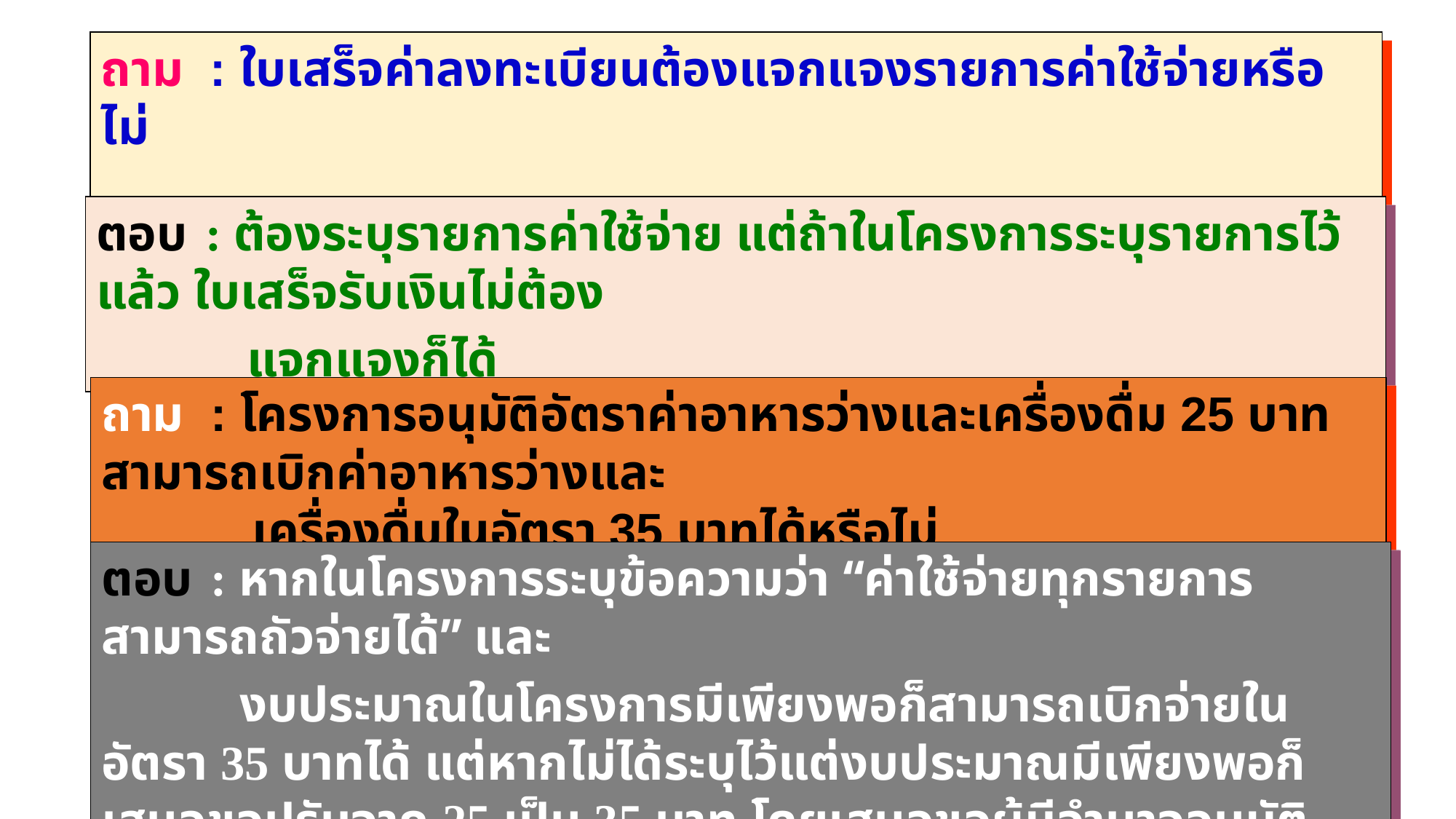

ถาม	: ใบเสร็จค่าลงทะเบียนต้องแจกแจงรายการค่าใช้จ่ายหรือไม่

ตอบ	: ต้องระบุรายการค่าใช้จ่าย แต่ถ้าในโครงการระบุรายการไว้แล้ว ใบเสร็จรับเงินไม่ต้อง
            แจกแจงก็ได้
ถาม	: โครงการอนุมัติอัตราค่าอาหารว่างและเครื่องดื่ม 25 บาท สามารถเบิกค่าอาหารว่างและ
            เครื่องดื่มในอัตรา 35 บาทได้หรือไม่
ตอบ	: หากในโครงการระบุข้อความว่า “ค่าใช้จ่ายทุกรายการสามารถถัวจ่ายได้” และ
           งบประมาณในโครงการมีเพียงพอก็สามารถเบิกจ่ายในอัตรา 35 บาทได้ แต่หากไม่ได้ระบุไว้แต่งบประมาณมีเพียงพอก็เสนอขอปรับจาก 25 เป็น 35 บาท โดยเสนอขอผู้มีอำนาจอนุมัติโครงการเป็นผู้อนุมัติ